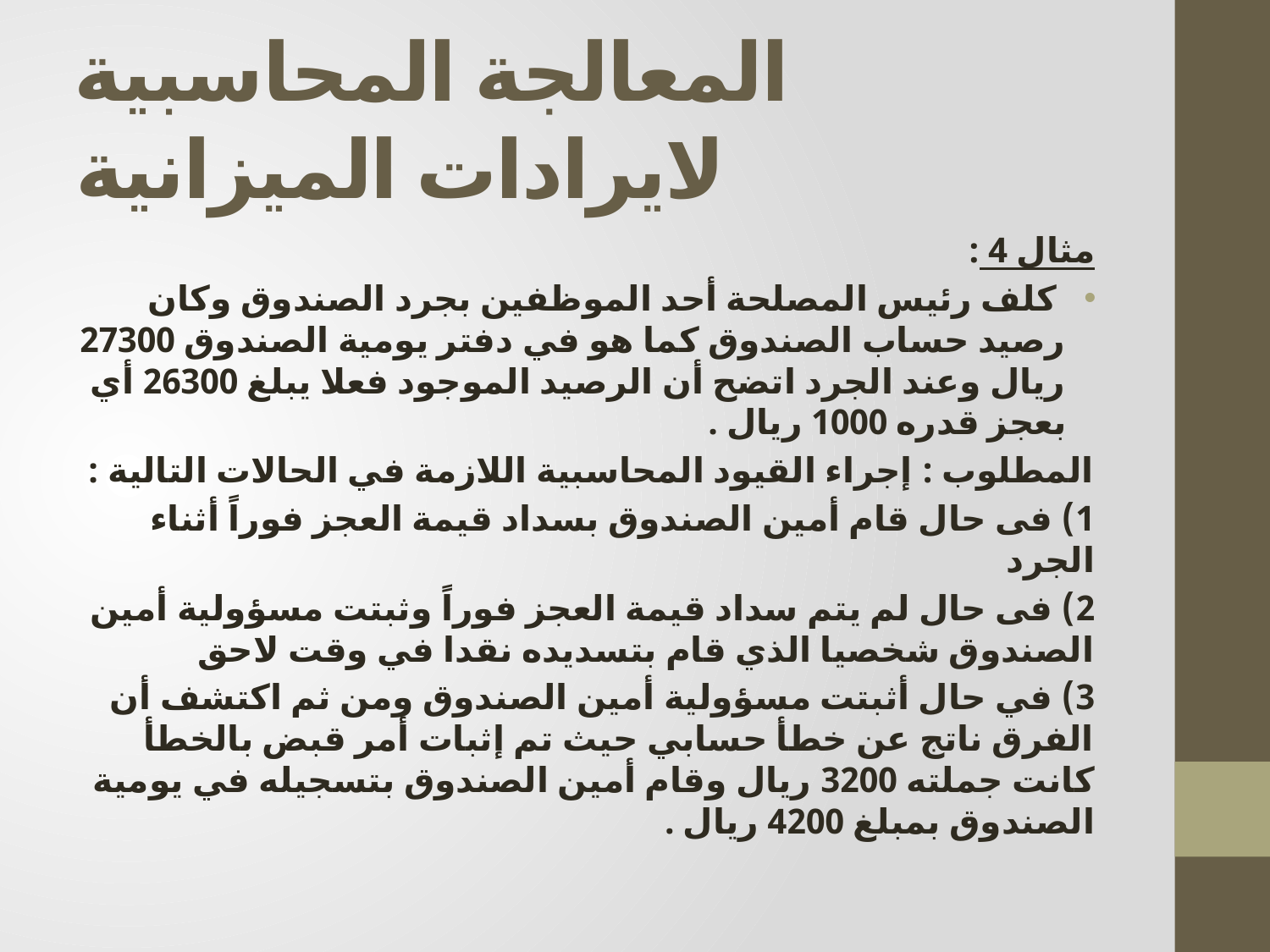

# المعالجة المحاسبية لايرادات الميزانية
مثال 4 :
 كلف رئيس المصلحة أحد الموظفين بجرد الصندوق وكان رصيد حساب الصندوق كما هو في دفتر يومية الصندوق 27300 ريال وعند الجرد اتضح أن الرصيد الموجود فعلا يبلغ 26300 أي بعجز قدره 1000 ريال .
المطلوب : إجراء القيود المحاسبية اللازمة في الحالات التالية :
1) فى حال قام أمين الصندوق بسداد قيمة العجز فوراً أثناء الجرد
2) فى حال لم يتم سداد قيمة العجز فوراً وثبتت مسؤولية أمين الصندوق شخصيا الذي قام بتسديده نقدا في وقت لاحق
3) في حال أثبتت مسؤولية أمين الصندوق ومن ثم اكتشف أن الفرق ناتج عن خطأ حسابي حيث تم إثبات أمر قبض بالخطأ كانت جملته 3200 ريال وقام أمين الصندوق بتسجيله في يومية الصندوق بمبلغ 4200 ريال .